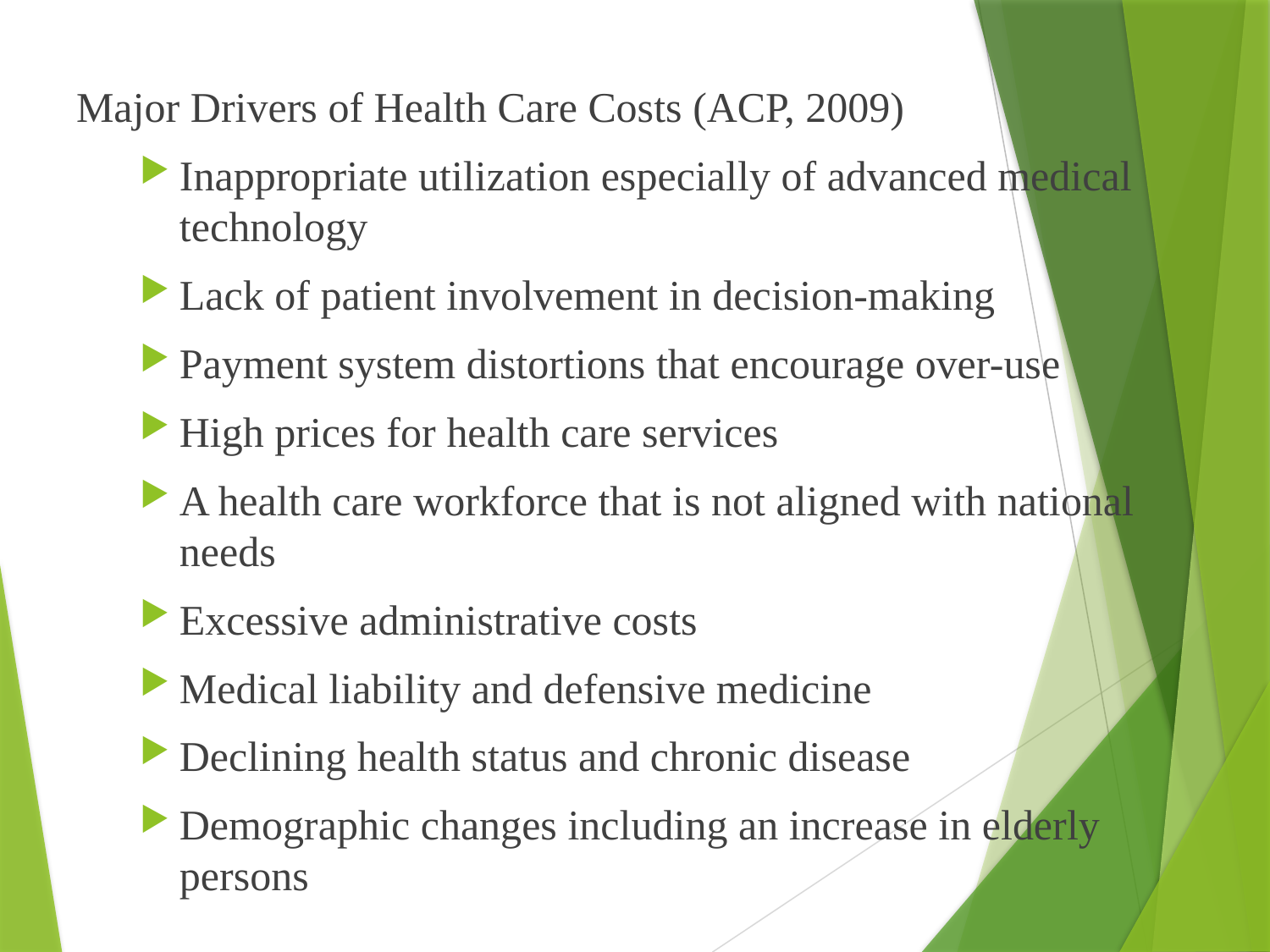

Major Drivers of Health Care Costs (ACP, 2009)
Inappropriate utilization especially of advanced medical technology
Lack of patient involvement in decision-making
Payment system distortions that encourage over-use
High prices for health care services
A health care workforce that is not aligned with national needs
Excessive administrative costs
Medical liability and defensive medicine
Declining health status and chronic disease
Demographic changes including an increase in elderly persons